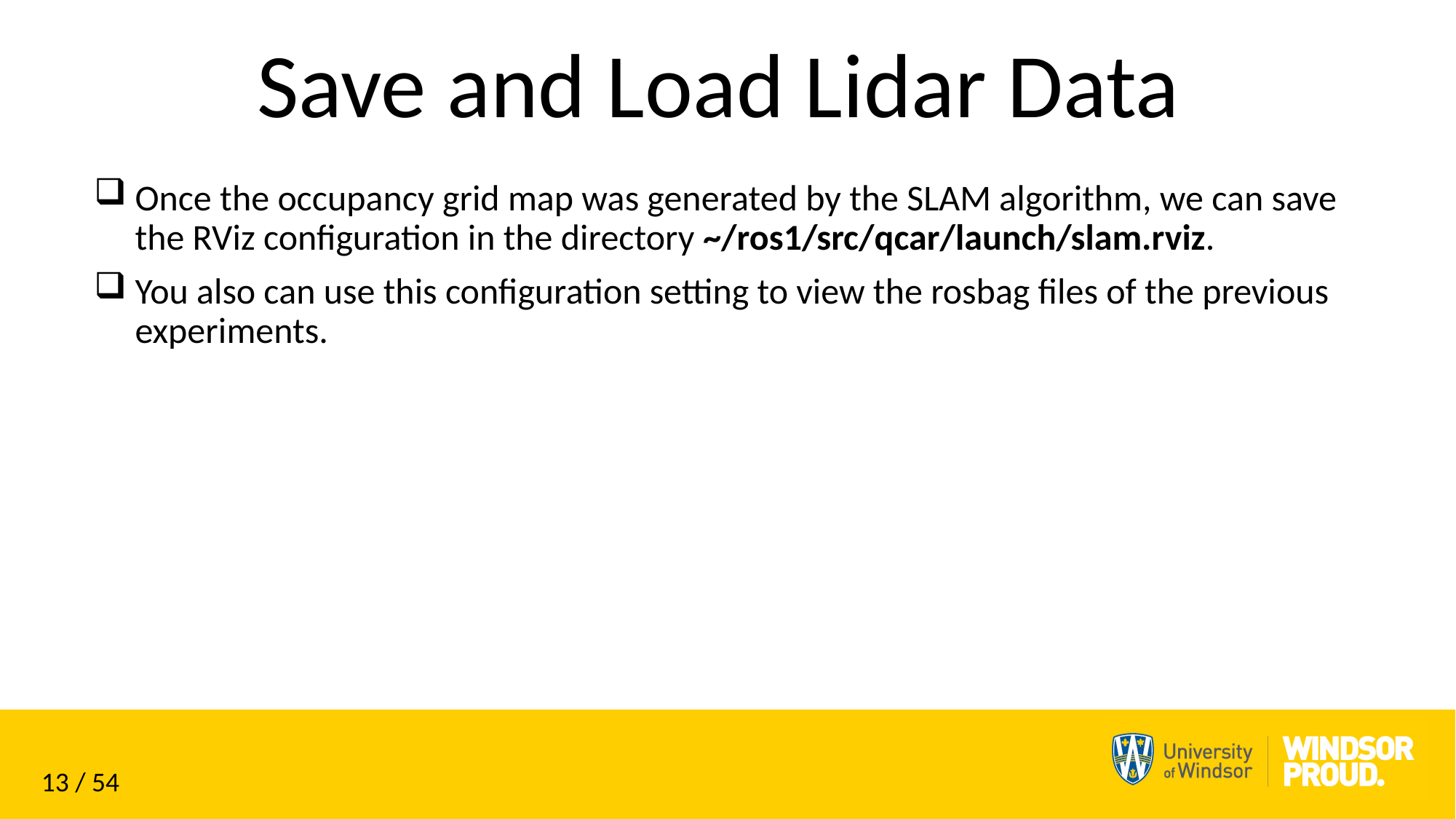

# Save and Load Lidar Data
Once the occupancy grid map was generated by the SLAM algorithm, we can save the RViz configuration in the directory ~/ros1/src/qcar/launch/slam.rviz.
You also can use this configuration setting to view the rosbag files of the previous experiments.
13